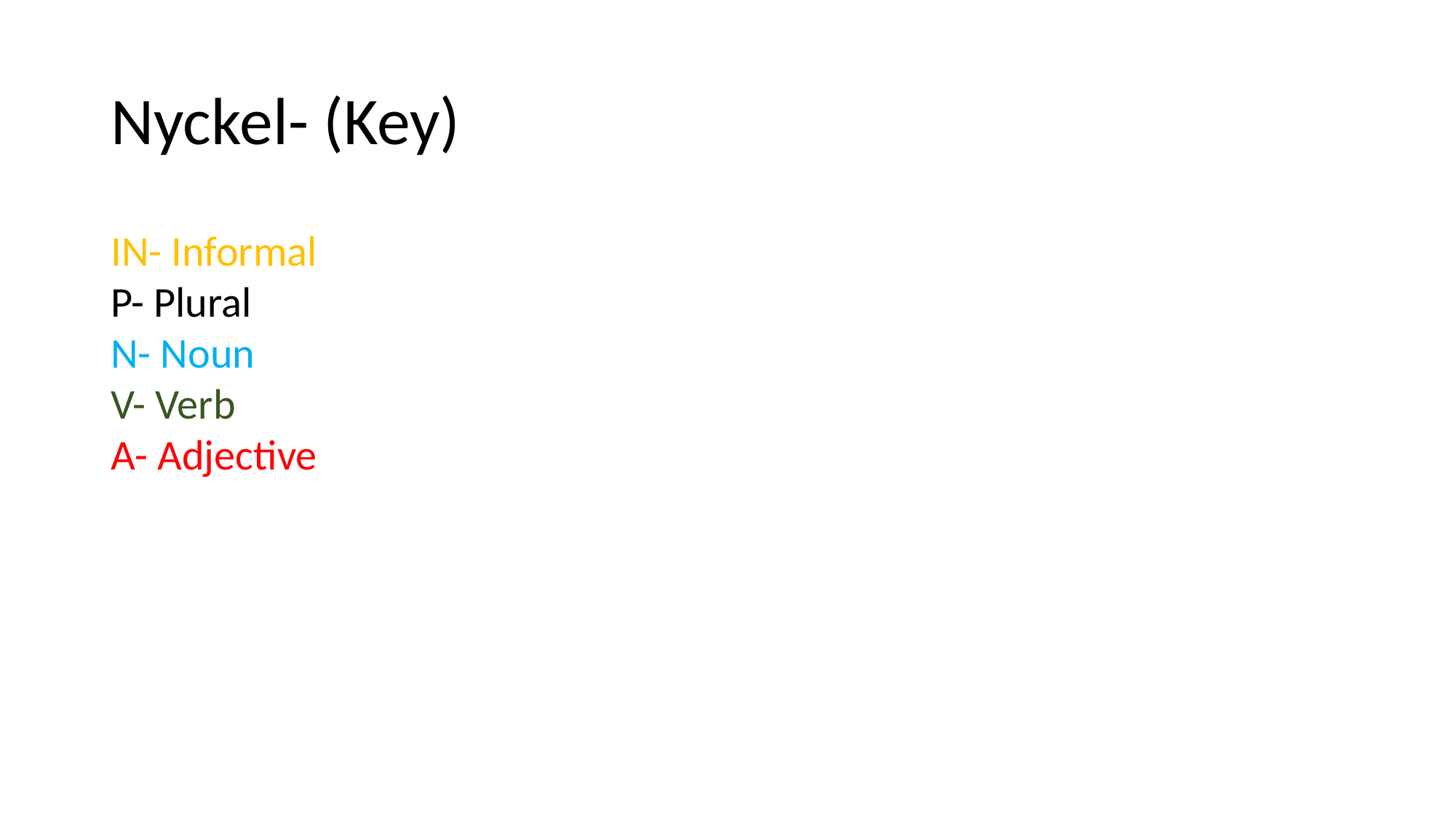

# Nyckel- (Key)
IN- Informal
P- Plural
N- Noun
V- Verb
A- Adjective